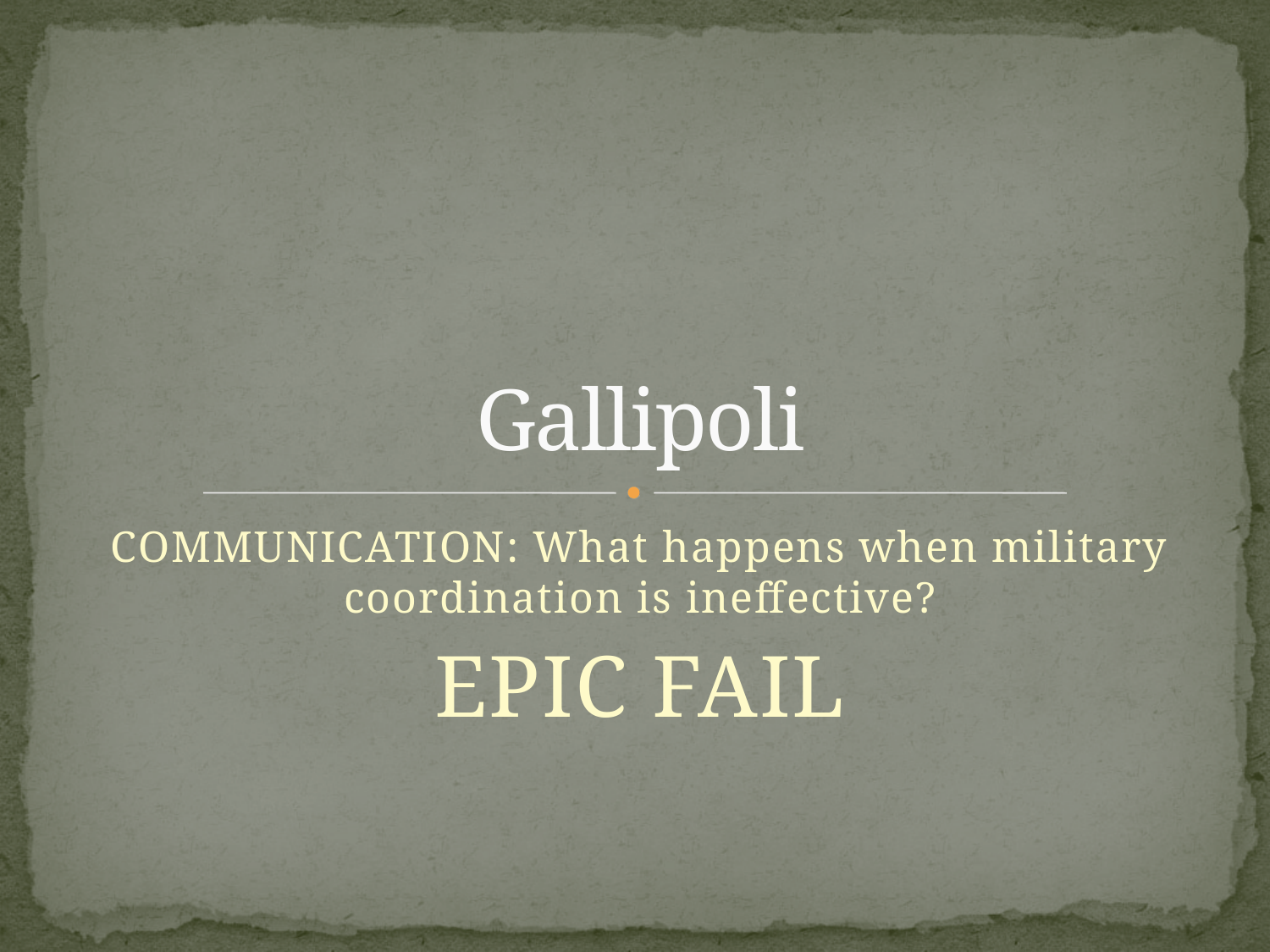

# Gallipoli
COMMUNICATION: What happens when military coordination is ineffective?
EPIC FAIL